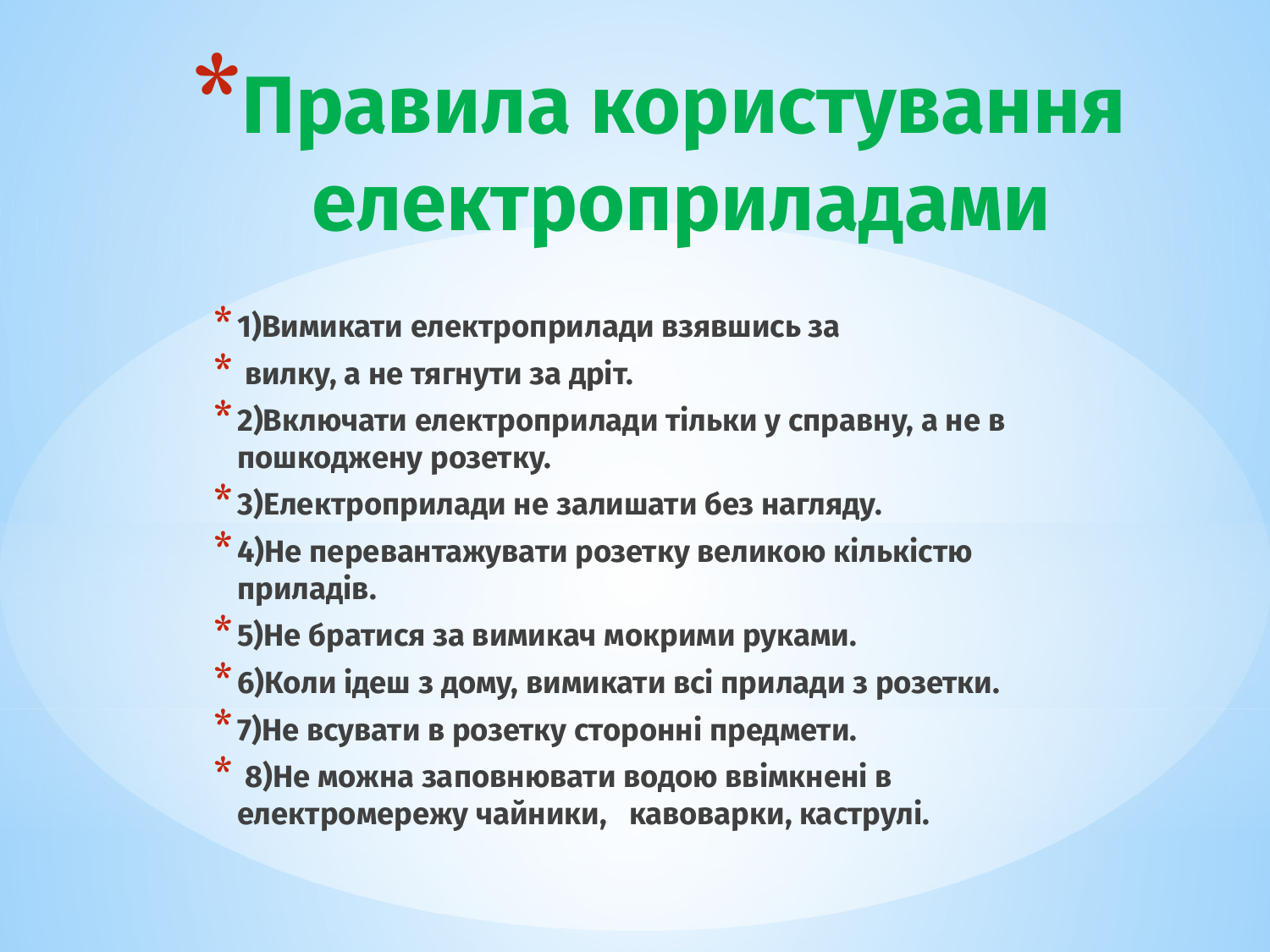

# Правила користування електроприладами

1)Вимикати електроприлади взявшись за
 вилку, а не тягнути за дріт.
2)Включати електроприлади тільки у справну, а не в пошкоджену розетку.
3)Електроприлади не залишати без нагляду.
4)Не перевантажувати розетку великою кількістю приладів.
5)Не братися за вимикач мокрими руками.
6)Коли ідеш з дому, вимикати всі прилади з розетки.
7)Не всувати в розетку сторонні предмети.
 8)Не можна заповнювати водою ввімкнені в електромережу чайники,   кавоварки, каструлі.